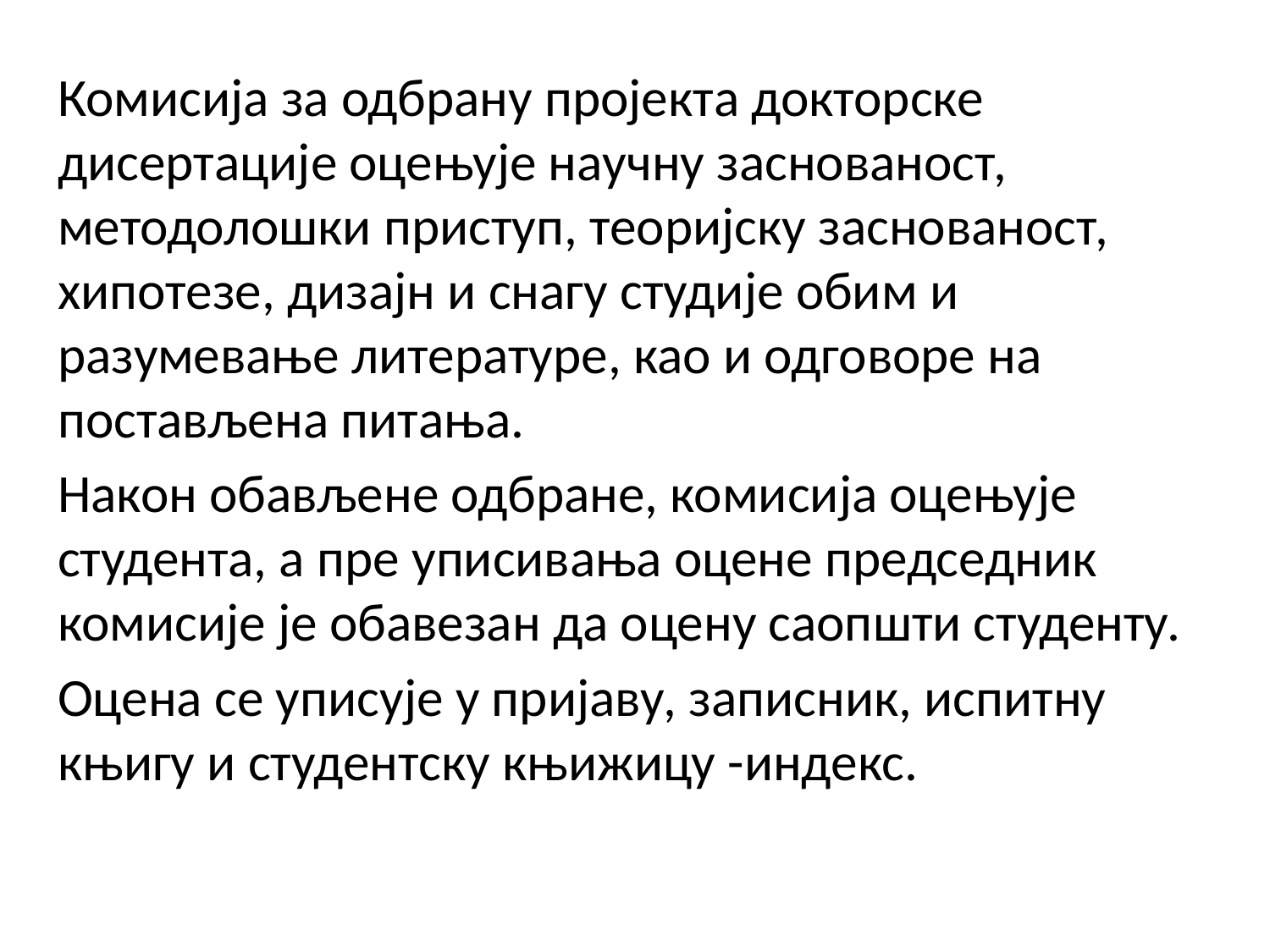

Комисија за одбрану пројекта докторске дисертације оцењује научну заснованост, методолошки приступ, теоријску заснованост, хипотезе, дизајн и снагу студије обим и разумевање литературе, као и одговоре на постављена питања.
Након обављене одбране, комисија оцењује студента, а пре уписивања оцене председник комисије је обавезан да оцену саопшти студенту.
Оцена се уписује у пријаву, записник, испитну књигу и студентску књижицу -индекс.